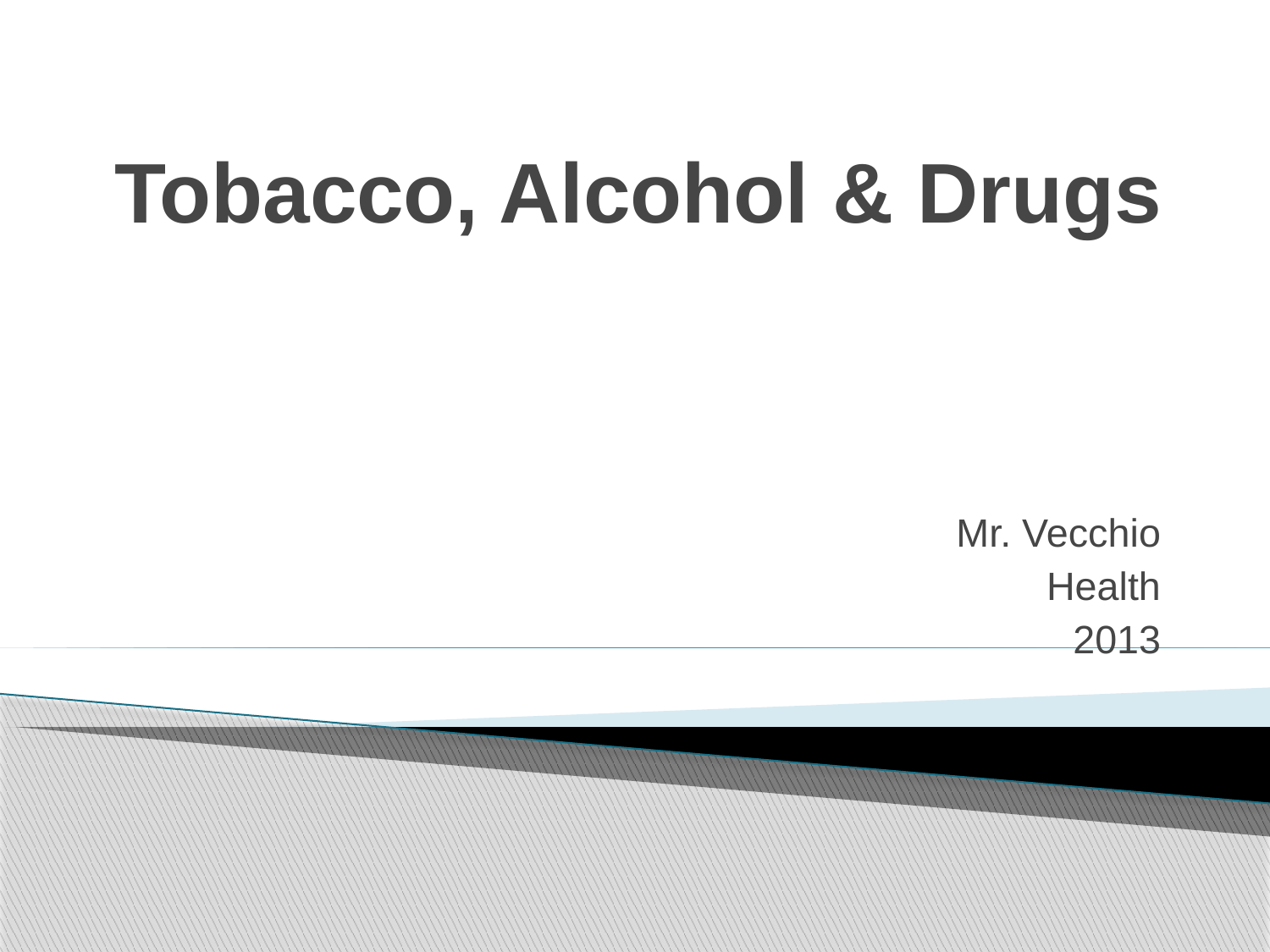

# Tobacco, Alcohol & Drugs
Mr. Vecchio
Health
2013